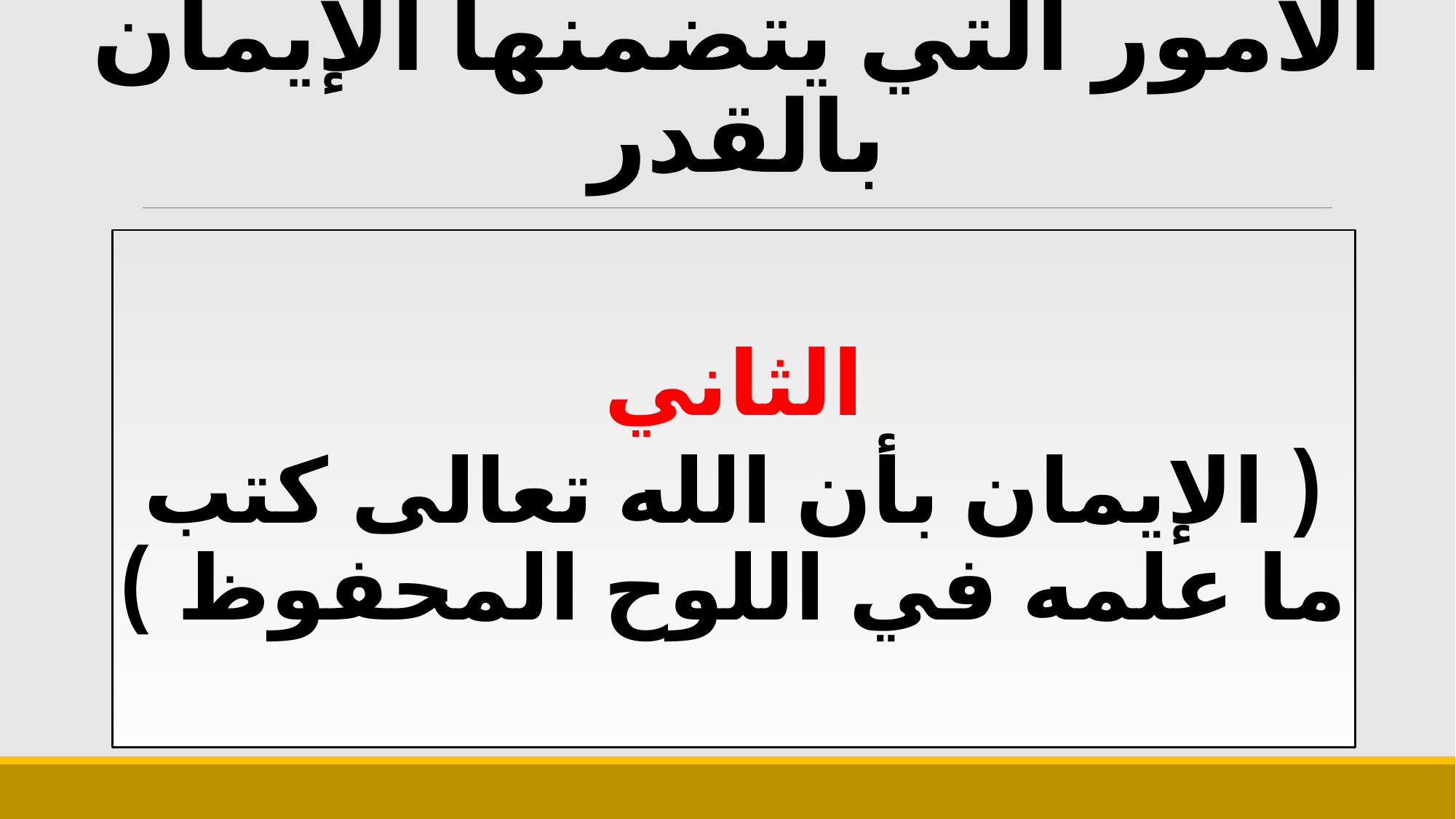

# الأمور التي يتضمنها الإيمان بالقدر

الثاني
( الإيمان بأن الله تعالى كتب ما علمه في اللوح المحفوظ )